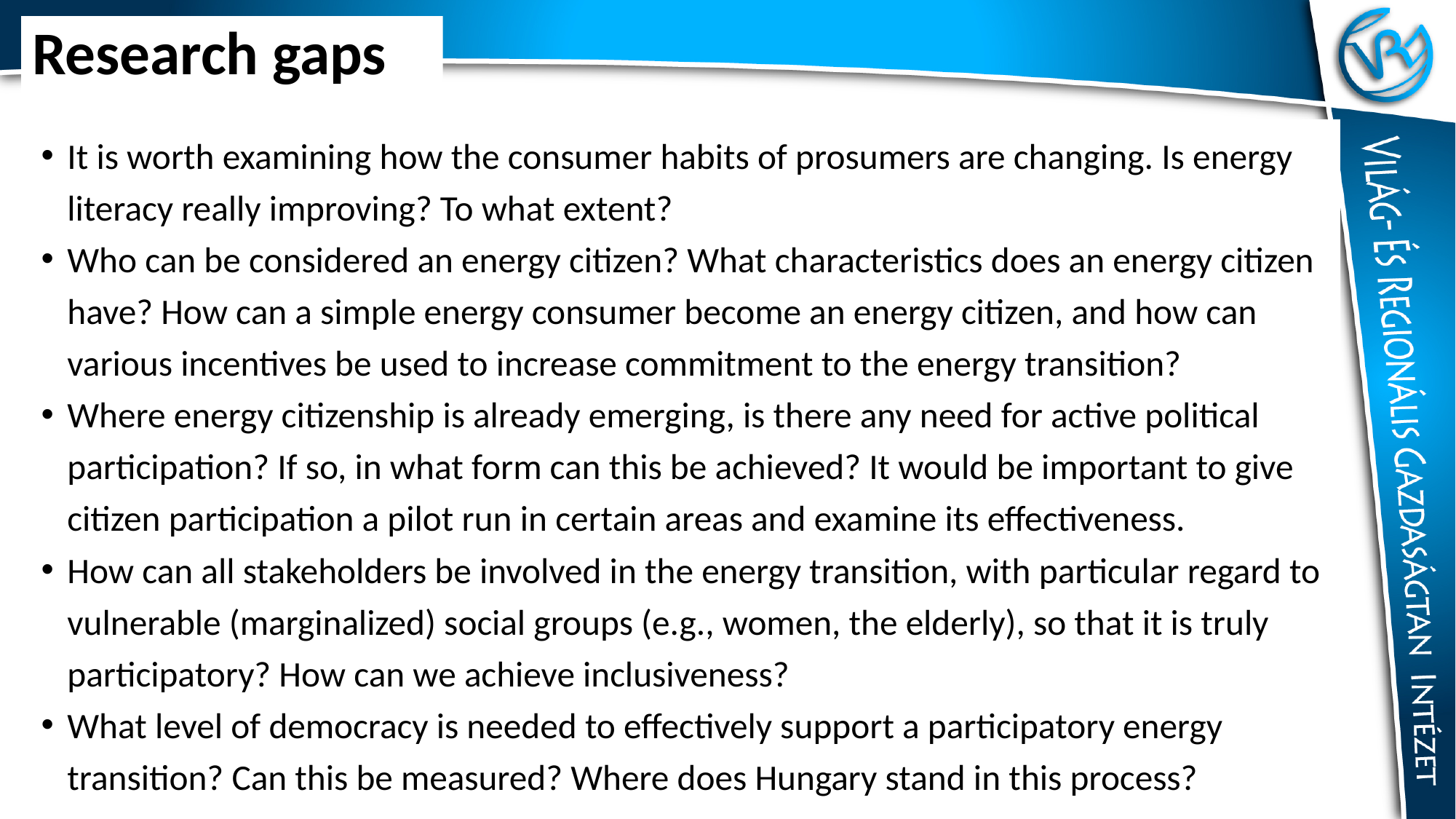

# Research gaps
It is worth examining how the consumer habits of prosumers are changing. Is energy literacy really improving? To what extent?
Who can be considered an energy citizen? What characteristics does an energy citizen have? How can a simple energy consumer become an energy citizen, and how can various incentives be used to increase commitment to the energy transition?
Where energy citizenship is already emerging, is there any need for active political participation? If so, in what form can this be achieved? It would be important to give citizen participation a pilot run in certain areas and examine its effectiveness.
How can all stakeholders be involved in the energy transition, with particular regard to vulnerable (marginalized) social groups (e.g., women, the elderly), so that it is truly participatory? How can we achieve inclusiveness?
What level of democracy is needed to effectively support a participatory energy transition? Can this be measured? Where does Hungary stand in this process?